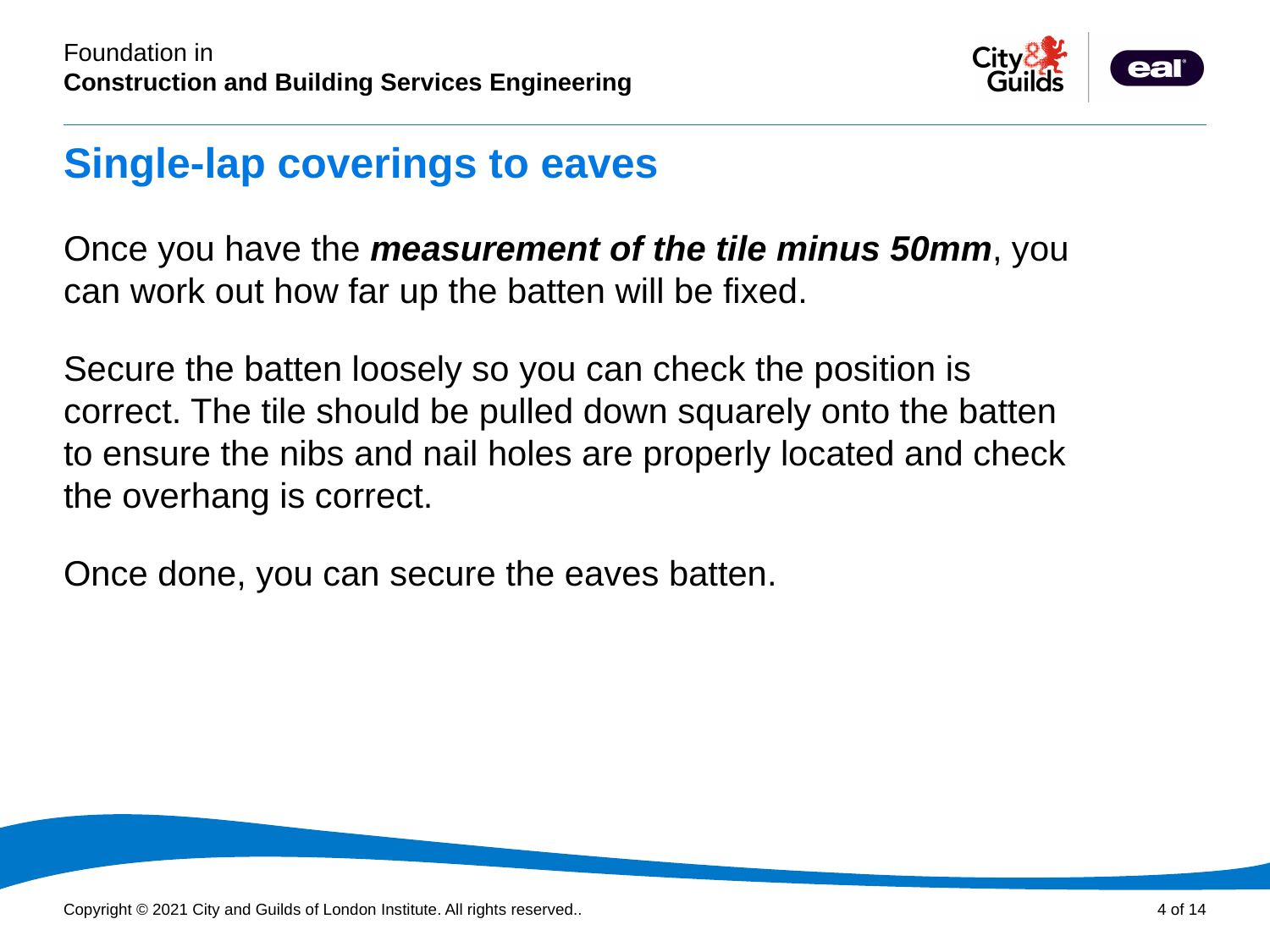

# Single-lap coverings to eaves
Once you have the measurement of the tile minus 50mm, you can work out how far up the batten will be fixed.
Secure the batten loosely so you can check the position is correct. The tile should be pulled down squarely onto the batten to ensure the nibs and nail holes are properly located and check the overhang is correct.
Once done, you can secure the eaves batten.